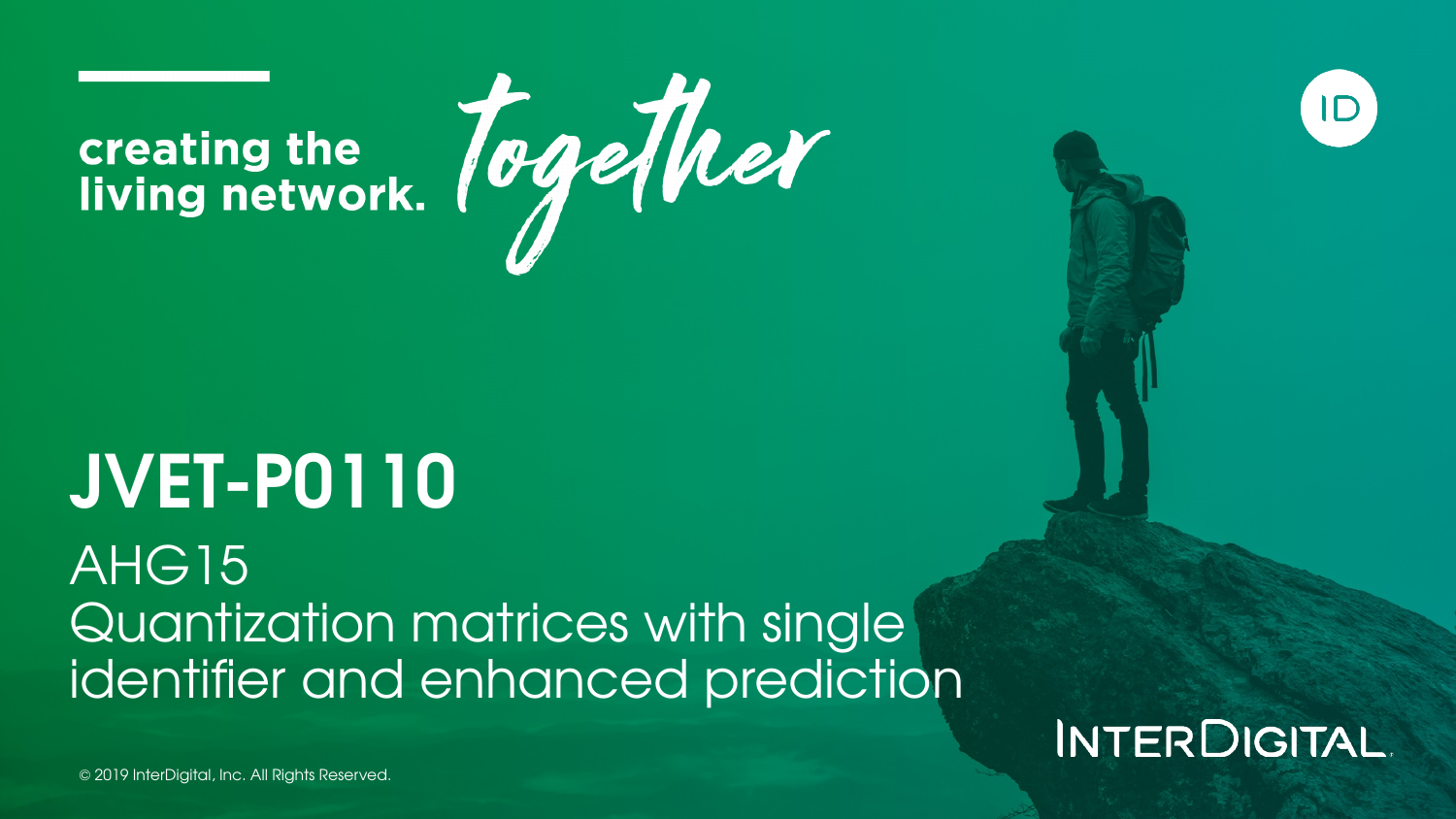

JVET-P0110
AHG15
Quantization matrices with single identifier and enhanced prediction